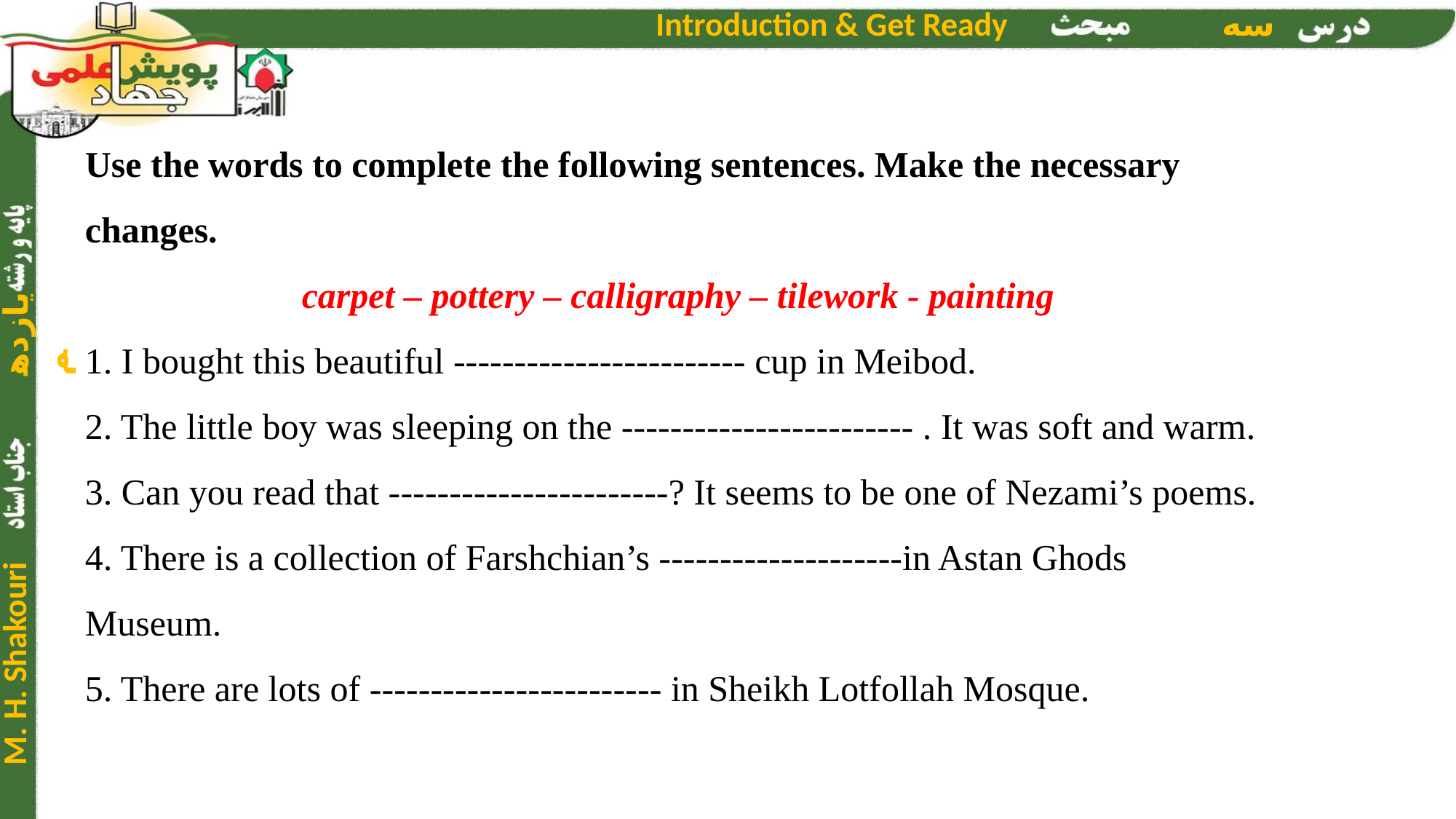

Use the words to complete the following sentences. Make the necessary changes.
carpet – pottery – calligraphy – tilework - painting
1. I bought this beautiful ------------------------ cup in Meibod.
2. The little boy was sleeping on the ------------------------ . It was soft and warm.
3. Can you read that -----------------------? It seems to be one of Nezami’s poems.
4. There is a collection of Farshchian’s --------------------in Astan Ghods Museum.
5. There are lots of ------------------------ in Sheikh Lotfollah Mosque.